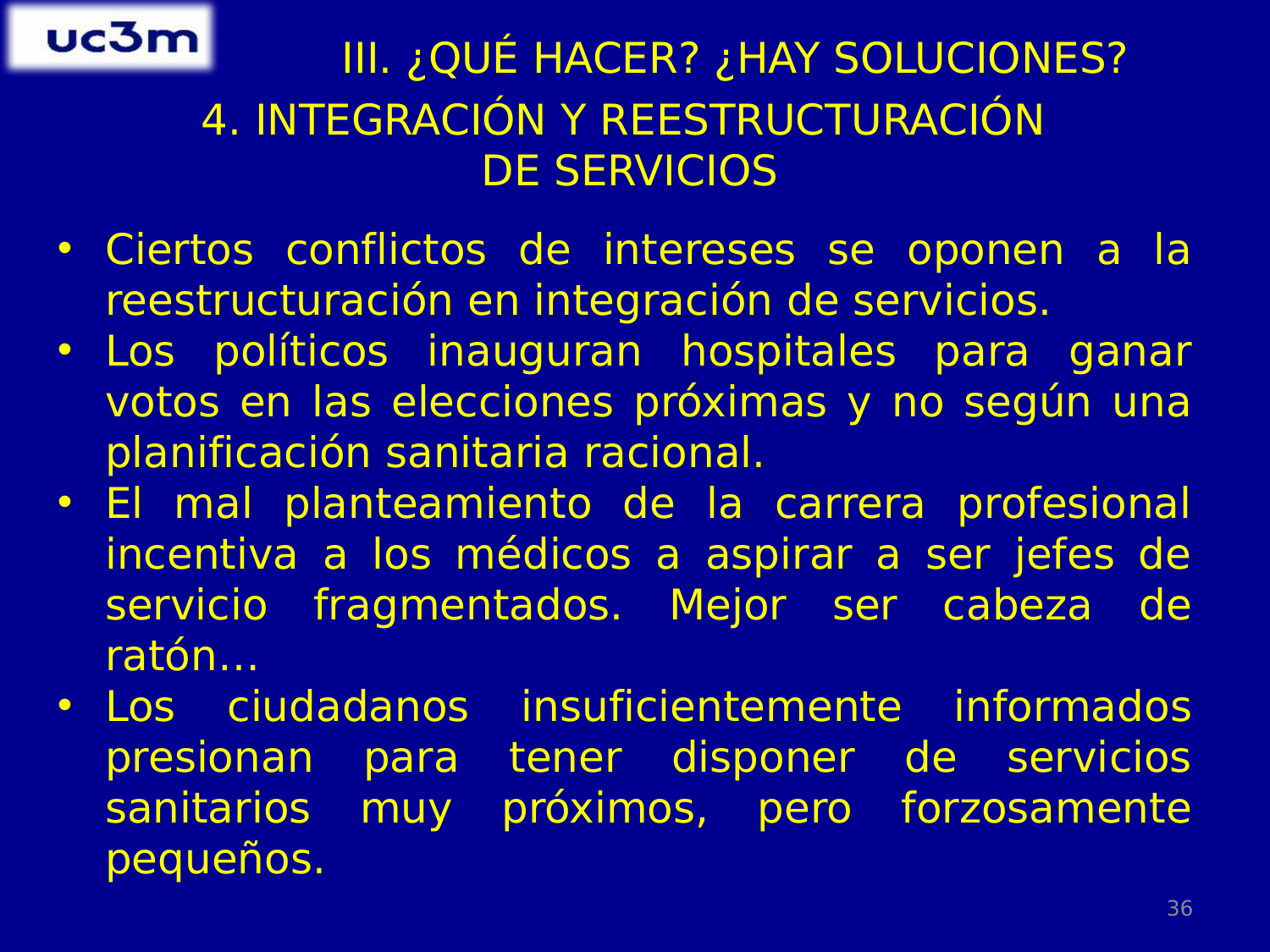

# III. ¿QUÉ HACER? ¿HAY SOLUCIONES?
4. INTEGRACIÓN Y REESTRUCTURACIÓN
DE SERVICIOS
Ciertos conflictos de intereses se oponen a la reestructuración en integración de servicios.
Los políticos inauguran hospitales para ganar votos en las elecciones próximas y no según una planificación sanitaria racional.
El mal planteamiento de la carrera profesional incentiva a los médicos a aspirar a ser jefes de servicio fragmentados. Mejor ser cabeza de ratón…
Los ciudadanos insuficientemente informados presionan para tener disponer de servicios sanitarios muy próximos, pero forzosamente pequeños.
36